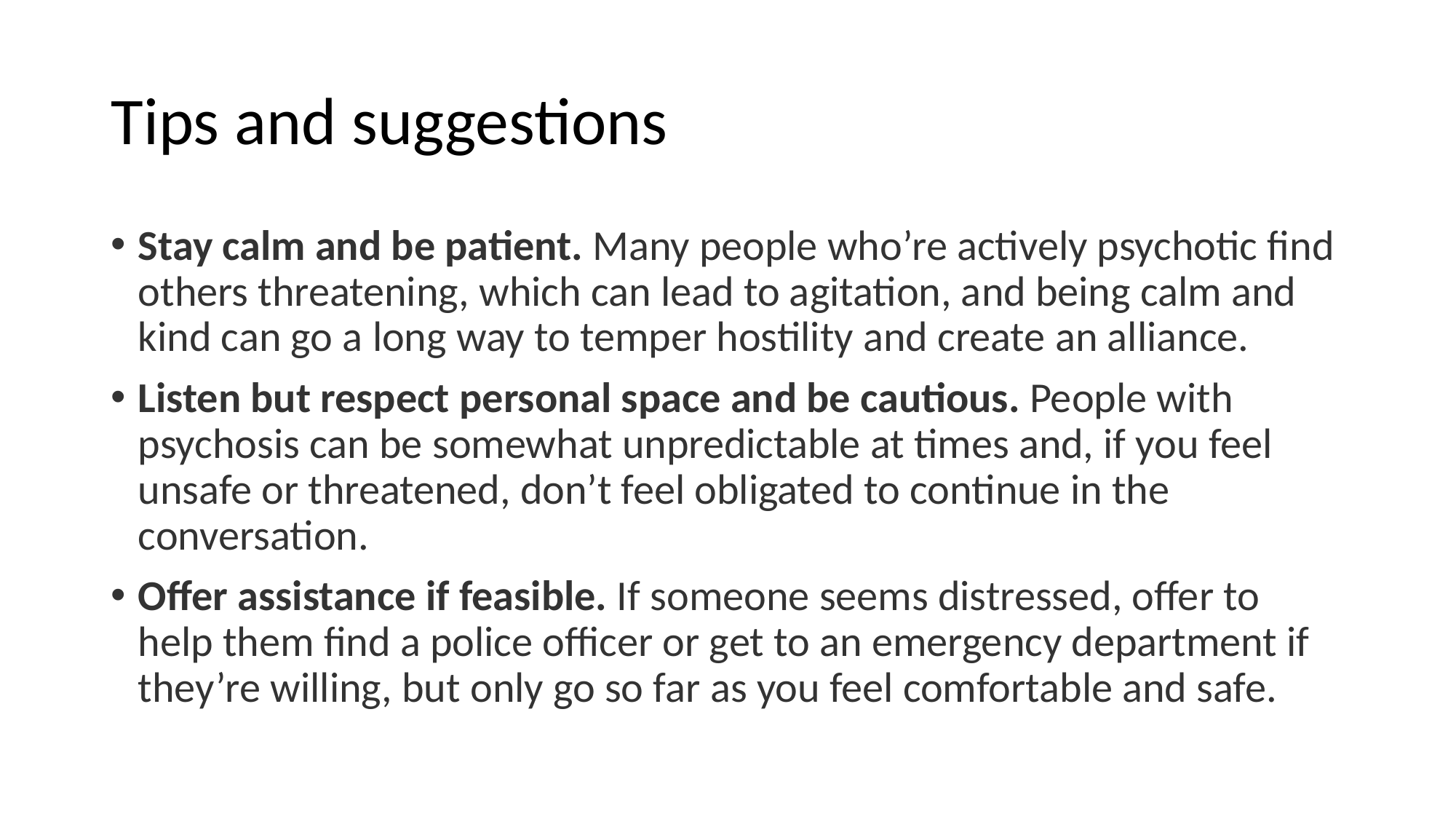

# Tips and suggestions
Stay calm and be patient. Many people who’re actively psychotic find others threatening, which can lead to agitation, and being calm and kind can go a long way to temper hostility and create an alliance.
Listen but respect personal space and be cautious. People with psychosis can be somewhat unpredictable at times and, if you feel unsafe or threatened, don’t feel obligated to continue in the conversation.
Offer assistance if feasible. If someone seems distressed, offer to help them find a police officer or get to an emergency department if they’re willing, but only go so far as you feel comfortable and safe.